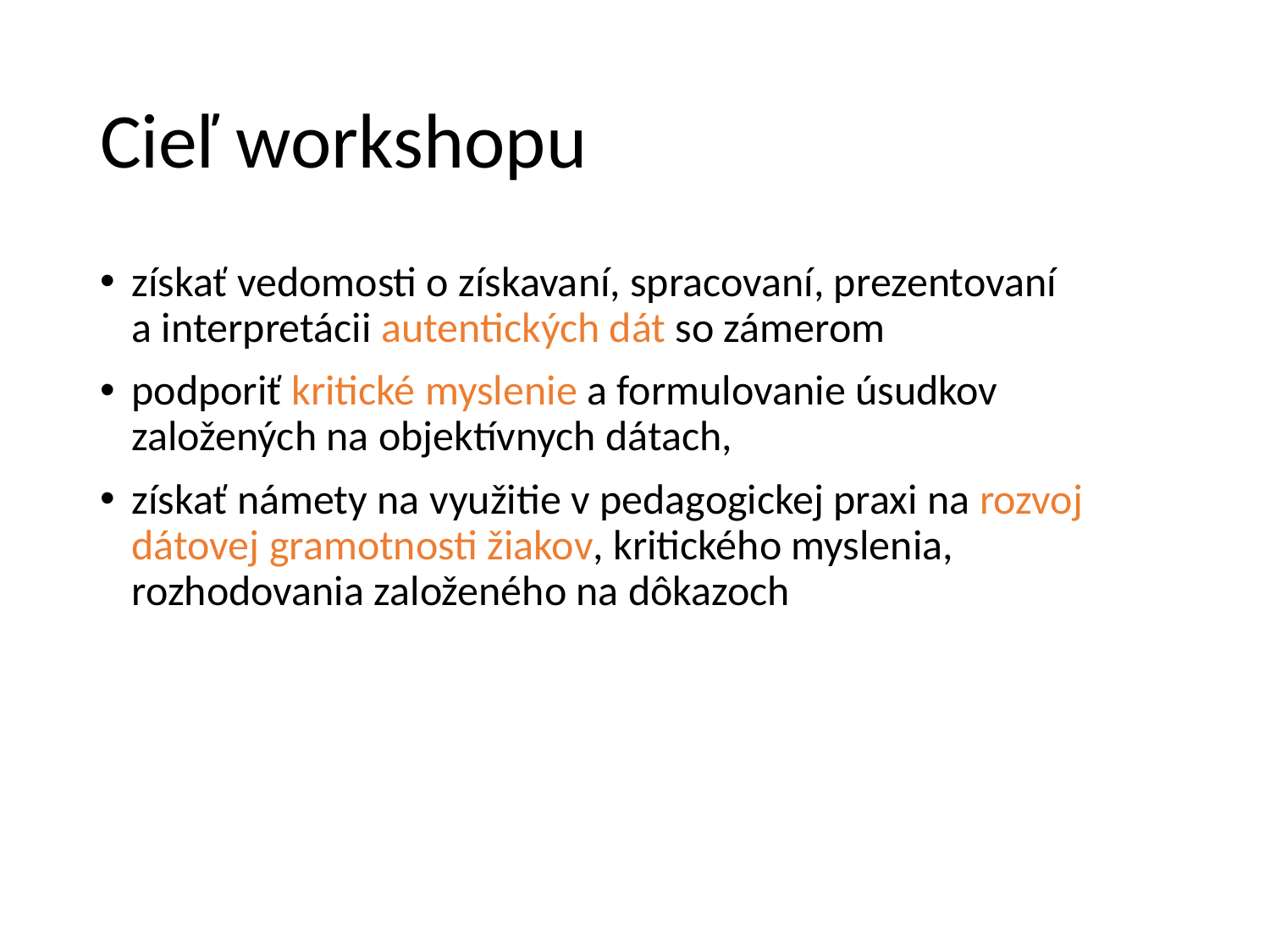

# Cieľ workshopu
získať vedomosti o získavaní, spracovaní, prezentovaní a interpretácii autentických dát so zámerom
podporiť kritické myslenie a formulovanie úsudkov založených na objektívnych dátach,
získať námety na využitie v pedagogickej praxi na rozvoj dátovej gramotnosti žiakov, kritického myslenia, rozhodovania založeného na dôkazoch